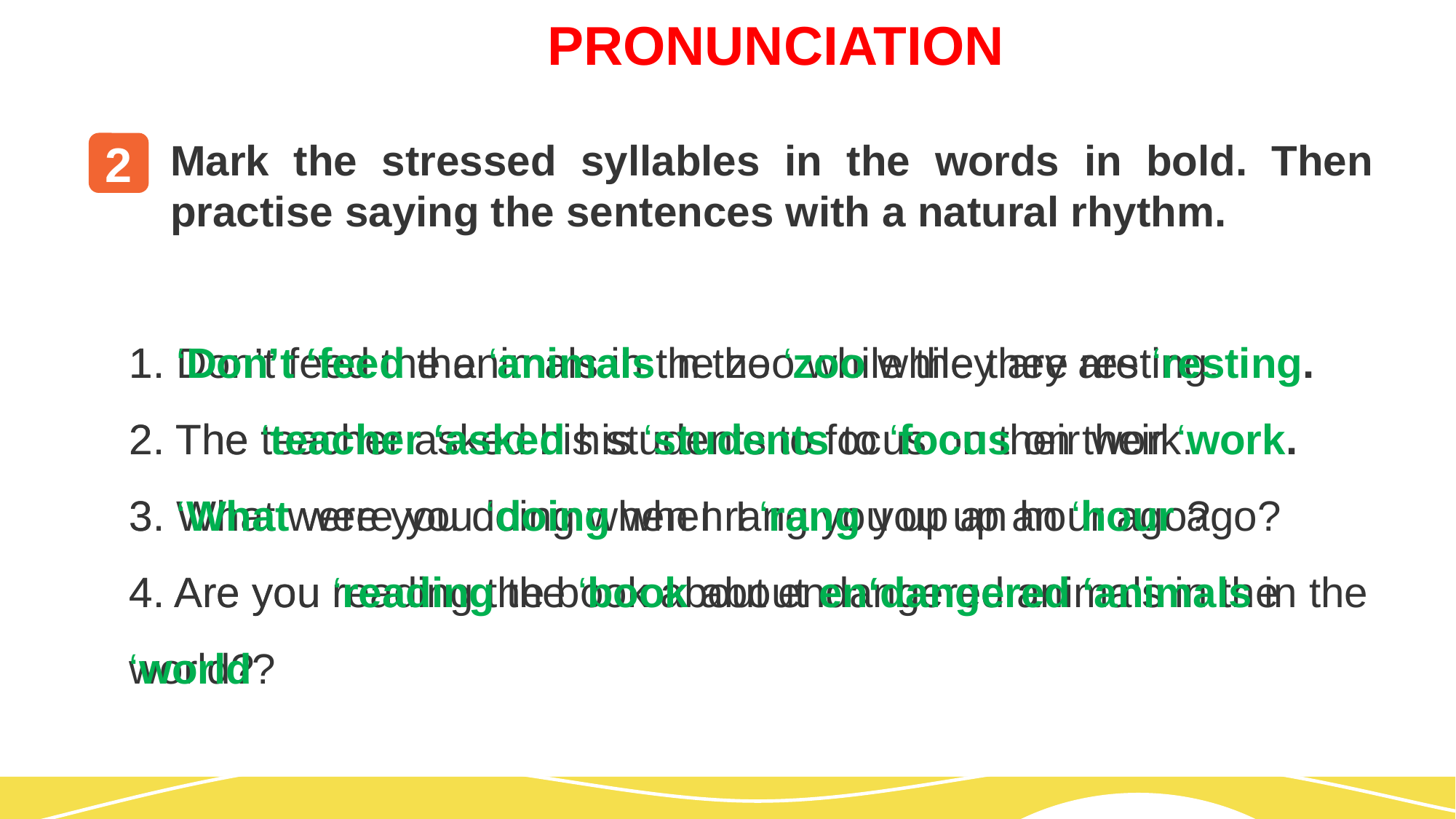

PRONUNCIATION
Mark the stressed syllables in the words in bold. Then practise saying the sentences with a natural rhythm.
2
1. Don’t feed the animals in the zoo while they are resting.
2. The teacher asked his students to focus on their work.
3. What were you doing when I rang you up an hour ago?
4. Are you reading the book about endangered animals in the world?
1. ‘Don’t ‘feed the ‘animals in the ‘zoo while they are ‘resting.
2. The ‘teacher ‘asked his ‘students to ‘focus on their ‘work.
3. ‘What were you ‘doing when I ‘rang you up an ‘hour ago?
4. Are you ‘reading the ‘book about en‘dangered ‘animals in the ‘world?